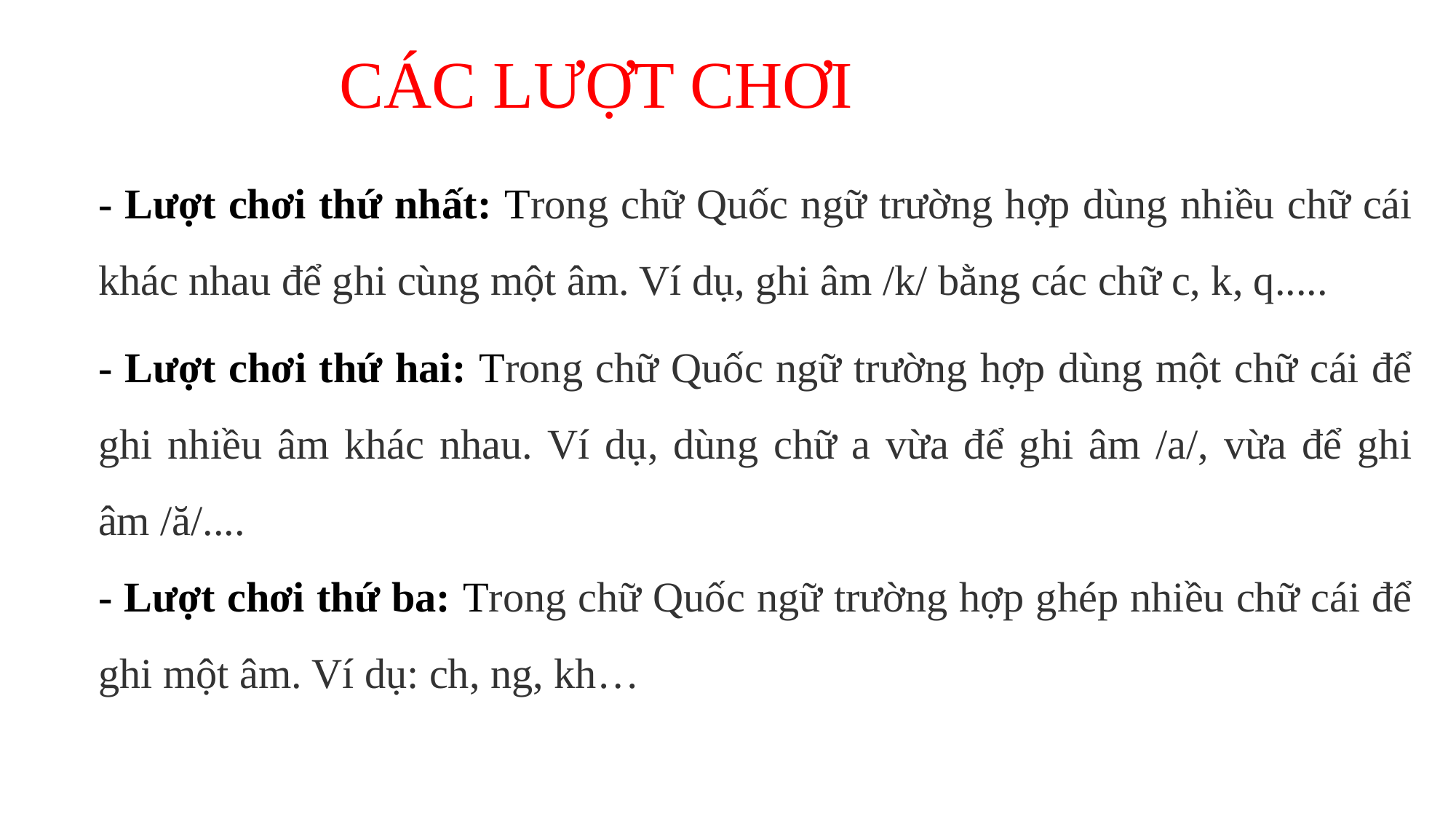

CÁC LƯỢT CHƠI
- Lượt chơi thứ nhất: Trong chữ Quốc ngữ trường hợp dùng nhiều chữ cái khác nhau để ghi cùng một âm. Ví dụ, ghi âm /k/ bằng các chữ c, k, q.....
- Lượt chơi thứ hai: Trong chữ Quốc ngữ trường hợp dùng một chữ cái để ghi nhiều âm khác nhau. Ví dụ, dùng chữ a vừa để ghi âm /a/, vừa để ghi âm /ă/....
- Lượt chơi thứ ba: Trong chữ Quốc ngữ trường hợp ghép nhiều chữ cái để ghi một âm. Ví dụ: ch, ng, kh…